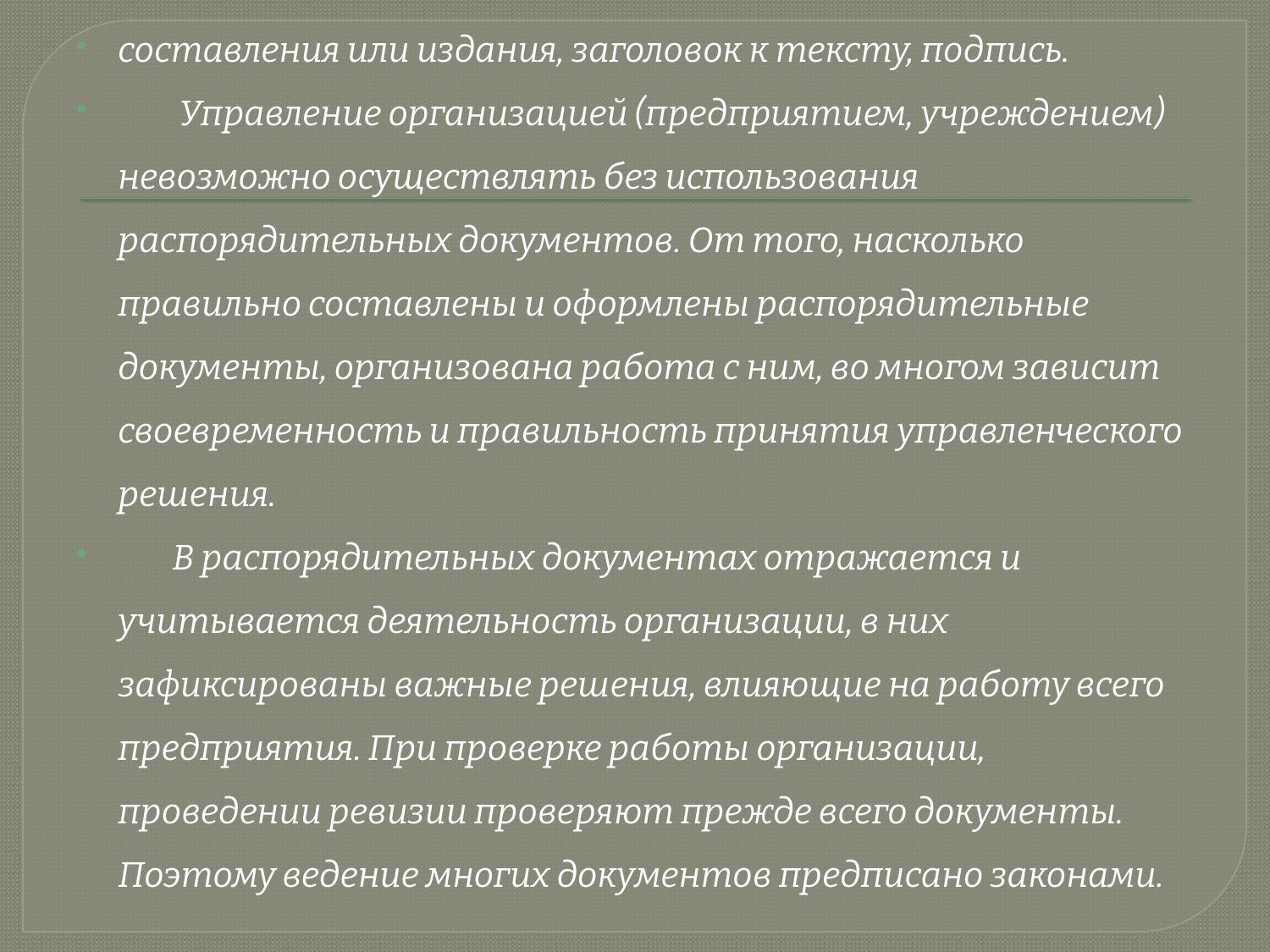

составления или издания, заголовок к тексту, подпись.
         Управление организацией (предприятием, учреждением) невозможно осуществлять без использования распорядительных документов. От того, насколько правильно составлены и оформлены распорядительные документы, организована работа с ним, во многом зависит своевременность и правильность принятия управленческого решения.
        В распорядительных документах отражается и учитывается деятельность организации, в них зафиксированы важные решения, влияющие на работу всего предприятия. При проверке работы организации, проведении ревизии проверяют прежде всего документы. Поэтому ведение многих документов предписано законами.